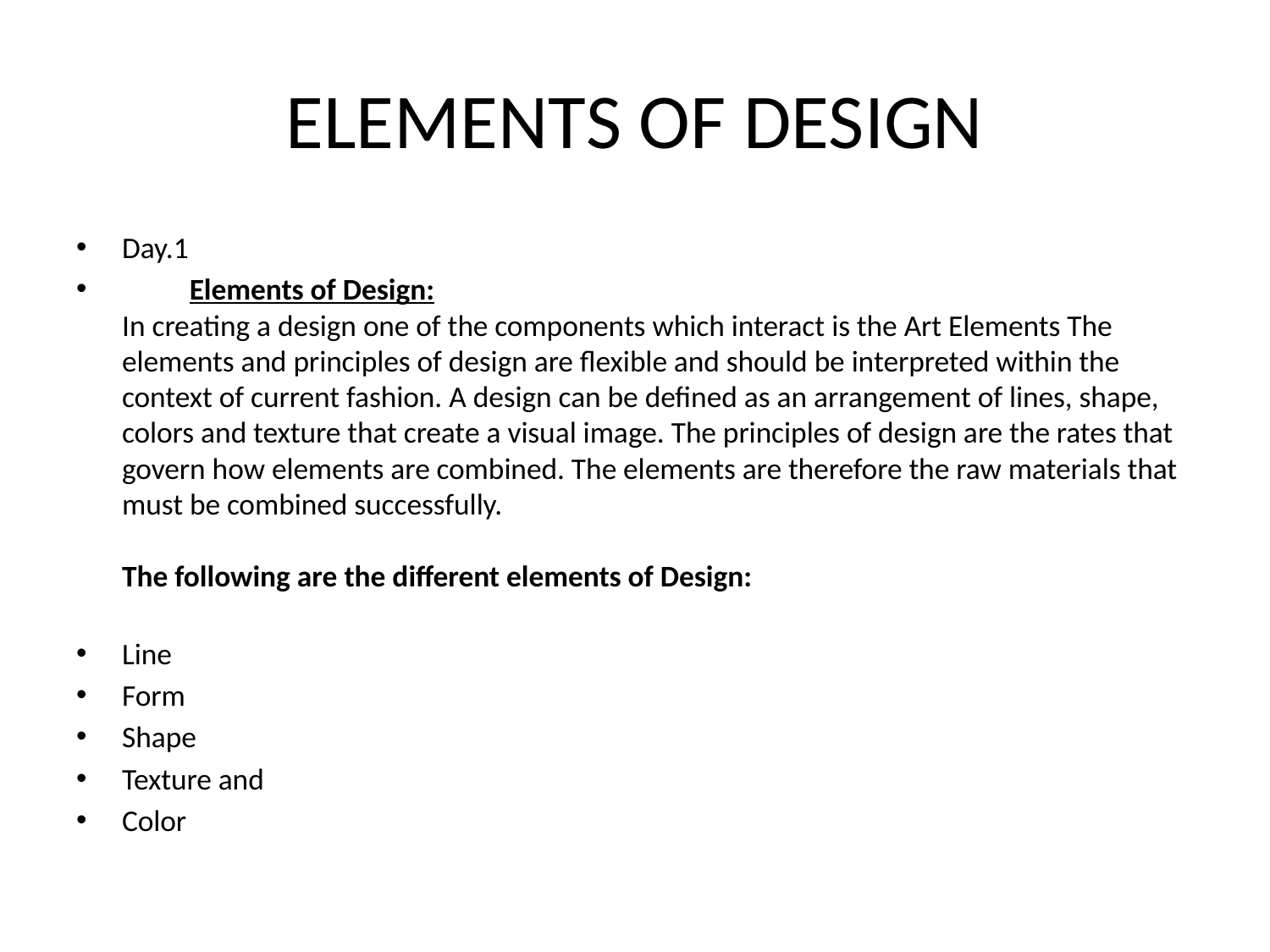

# ELEMENTS OF DESIGN
Day.1
	Elements of Design:
In creating a design one of the components which interact is the Art Elements The elements and principles of design are flexible and should be interpreted within the context of current fashion. A design can be defined as an arrangement of lines, shape, colors and texture that create a visual image. The principles of design are the rates that govern how elements are combined. The elements are therefore the raw materials that must be combined successfully.
The following are the different elements of Design:
Line
Form
Shape
Texture and
Color